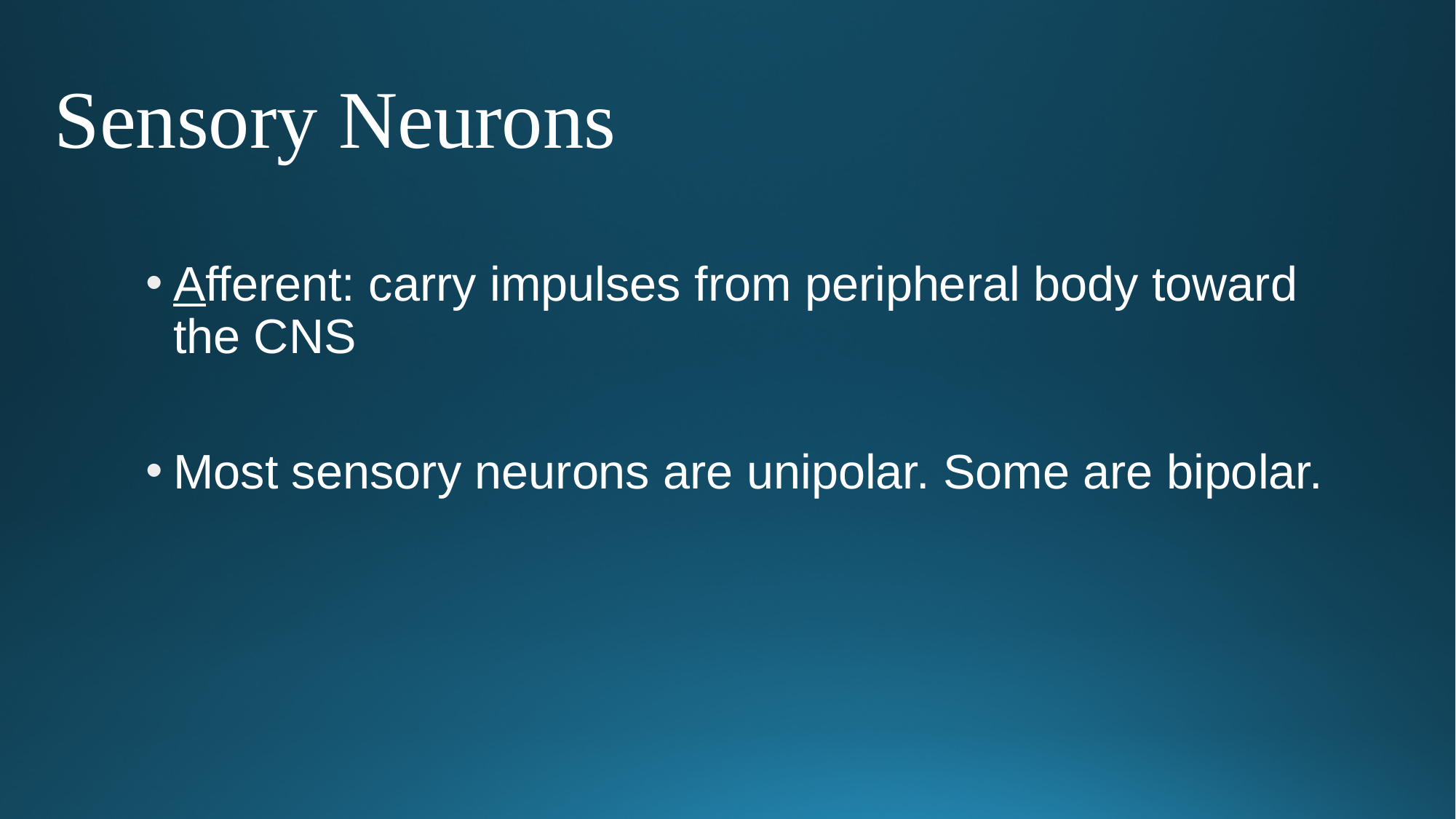

# Sensory Neurons
Afferent: carry impulses from peripheral body toward the CNS

Most sensory neurons are unipolar. Some are bipolar.